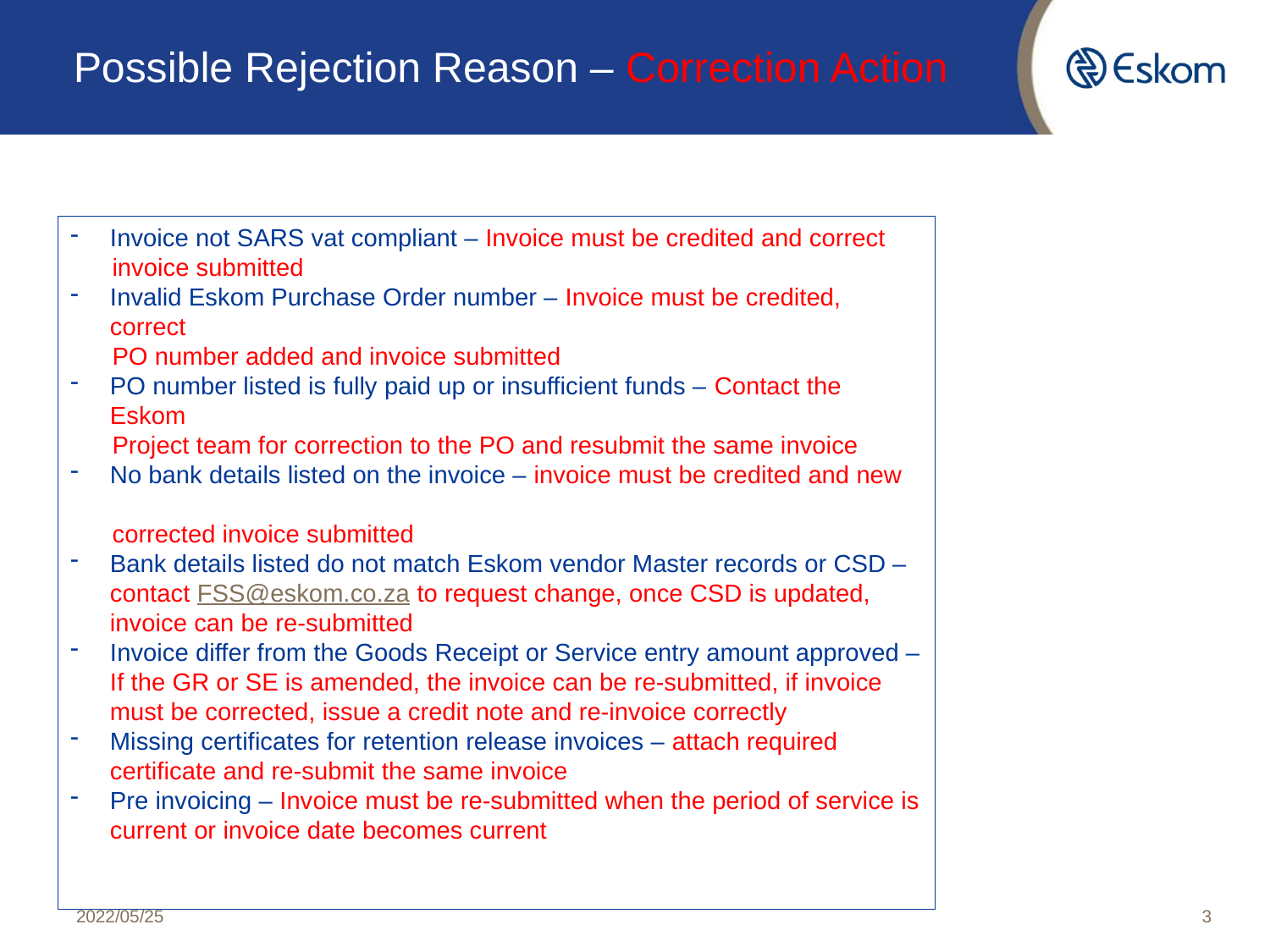

Possible Rejection Reason – Correction Action
Invoice not SARS vat compliant – Invoice must be credited and correct
      invoice submitted
Invalid Eskom Purchase Order number – Invoice must be credited, correct
      PO number added and invoice submitted
PO number listed is fully paid up or insufficient funds – Contact the Eskom
      Project team for correction to the PO and resubmit the same invoice
No bank details listed on the invoice – invoice must be credited and new
      corrected invoice submitted
Bank details listed do not match Eskom vendor Master records or CSD – contact FSS@eskom.co.za to request change, once CSD is updated, invoice can be re-submitted
Invoice differ from the Goods Receipt or Service entry amount approved – If the GR or SE is amended, the invoice can be re-submitted, if invoice must be corrected, issue a credit note and re-invoice correctly
Missing certificates for retention release invoices – attach required certificate and re-submit the same invoice
Pre invoicing – Invoice must be re-submitted when the period of service is current or invoice date becomes current

2022/05/25
3